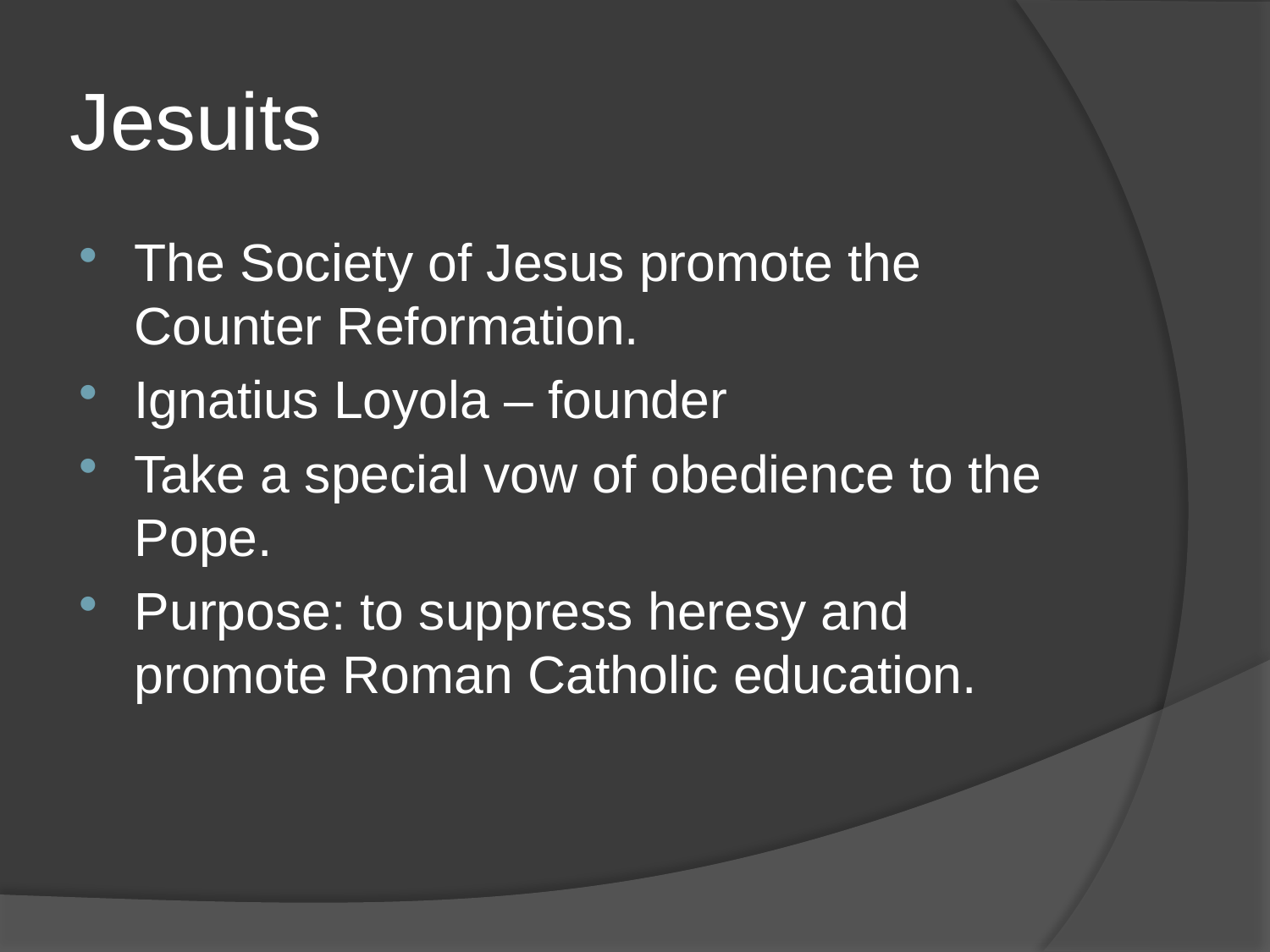

# Jesuits
The Society of Jesus promote the Counter Reformation.
Ignatius Loyola – founder
Take a special vow of obedience to the Pope.
Purpose: to suppress heresy and promote Roman Catholic education.